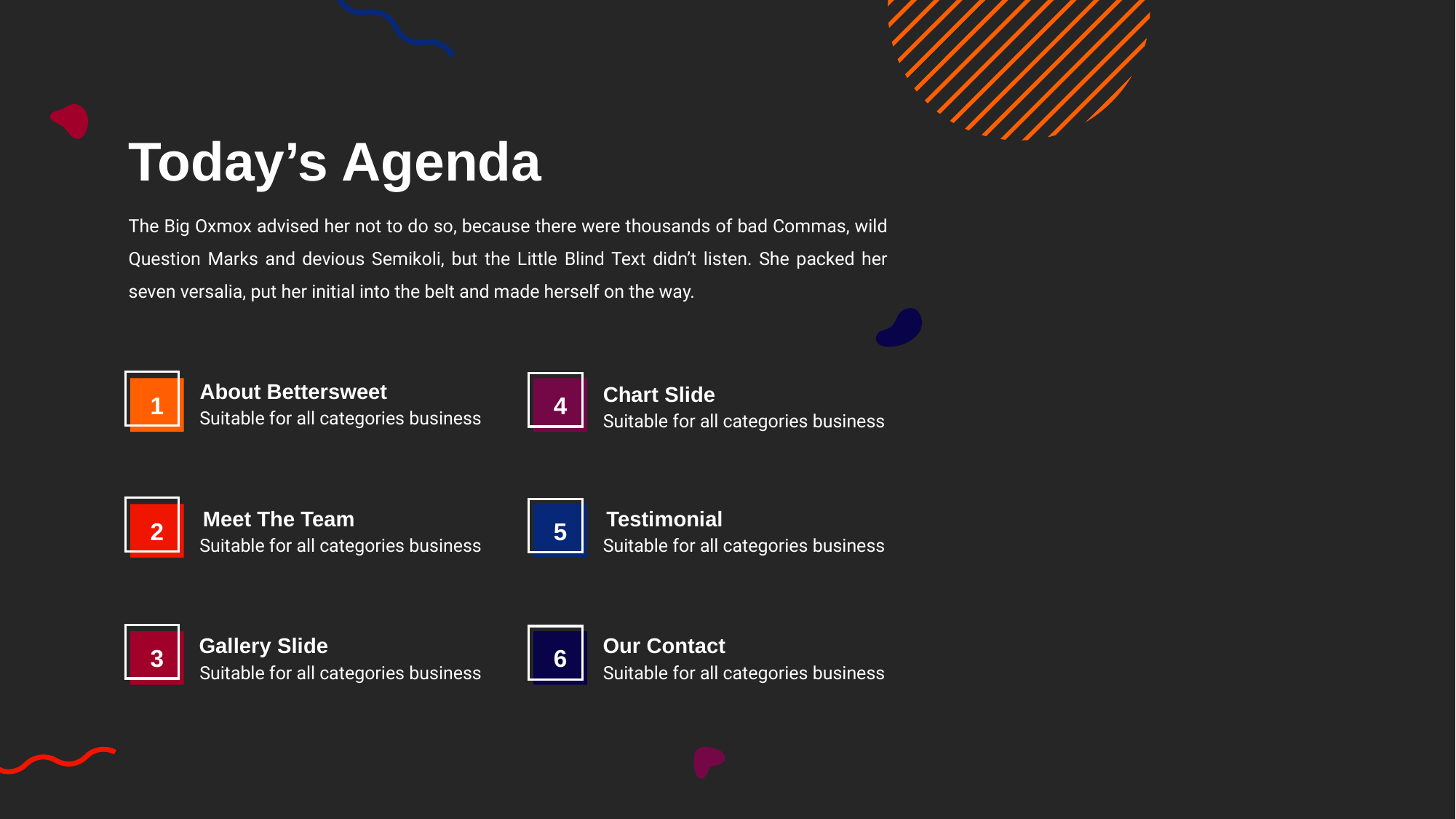

# Today’s Agenda
The Big Oxmox advised her not to do so, because there were thousands of bad Commas, wild Question Marks and devious Semikoli, but the Little Blind Text didn’t listen. She packed her seven versalia, put her initial into the belt and made herself on the way.

About Bettersweet

Chart Slide

1
4
Suitable for all categories business
Suitable for all categories business

Testimonial
Meet The Team

2
5
Suitable for all categories business
Suitable for all categories business

Our Contact
Gallery Slide

3
6
Suitable for all categories business
Suitable for all categories business